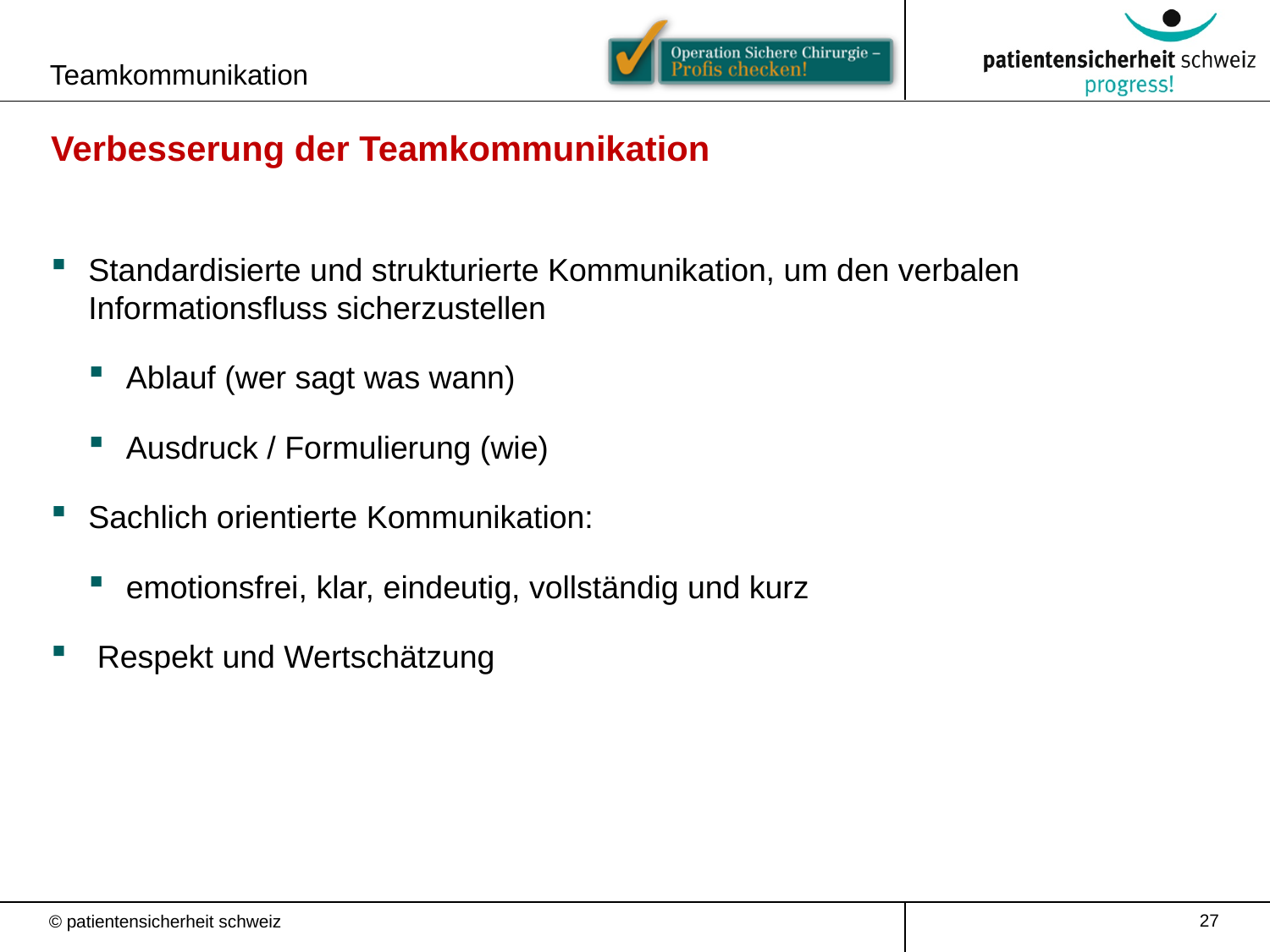

Teamkommunikation
Verbesserung der Teamkommunikation

Standardisierte und strukturierte Kommunikation, um den verbalen Informationsfluss sicherzustellen
Ablauf (wer sagt was wann)
Ausdruck / Formulierung (wie)
Sachlich orientierte Kommunikation:
emotionsfrei, klar, eindeutig, vollständig und kurz
 Respekt und Wertschätzung

27
© patientensicherheit schweiz